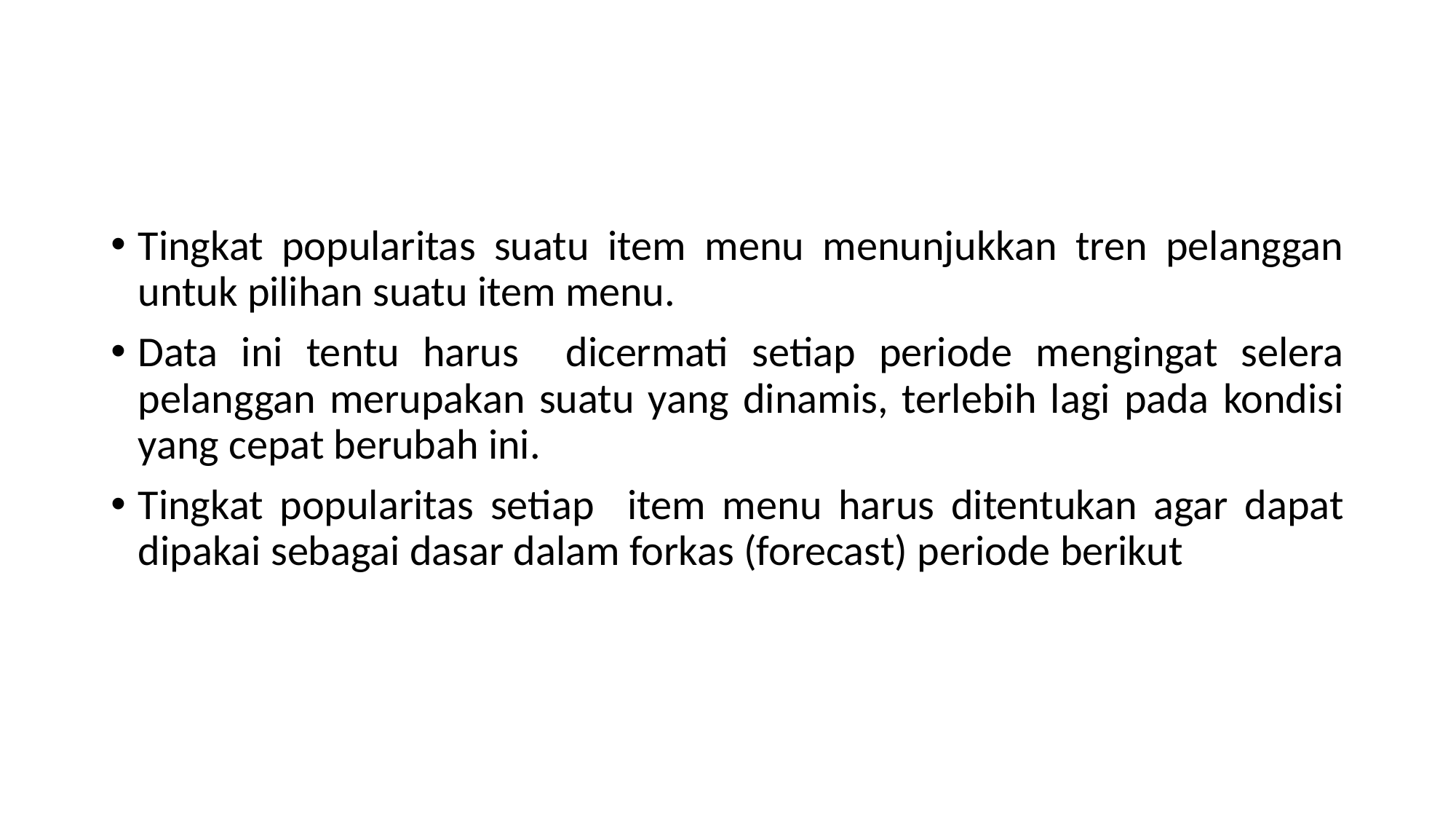

#
Tingkat popularitas suatu item menu menunjukkan tren pelanggan untuk pilihan suatu item menu.
Data ini tentu harus  dicermati setiap periode mengingat selera pelanggan merupakan suatu yang dinamis, terlebih lagi pada kondisi yang cepat berubah ini.
Tingkat popularitas setiap  item menu harus ditentukan agar dapat dipakai sebagai dasar dalam forkas (forecast) periode berikut